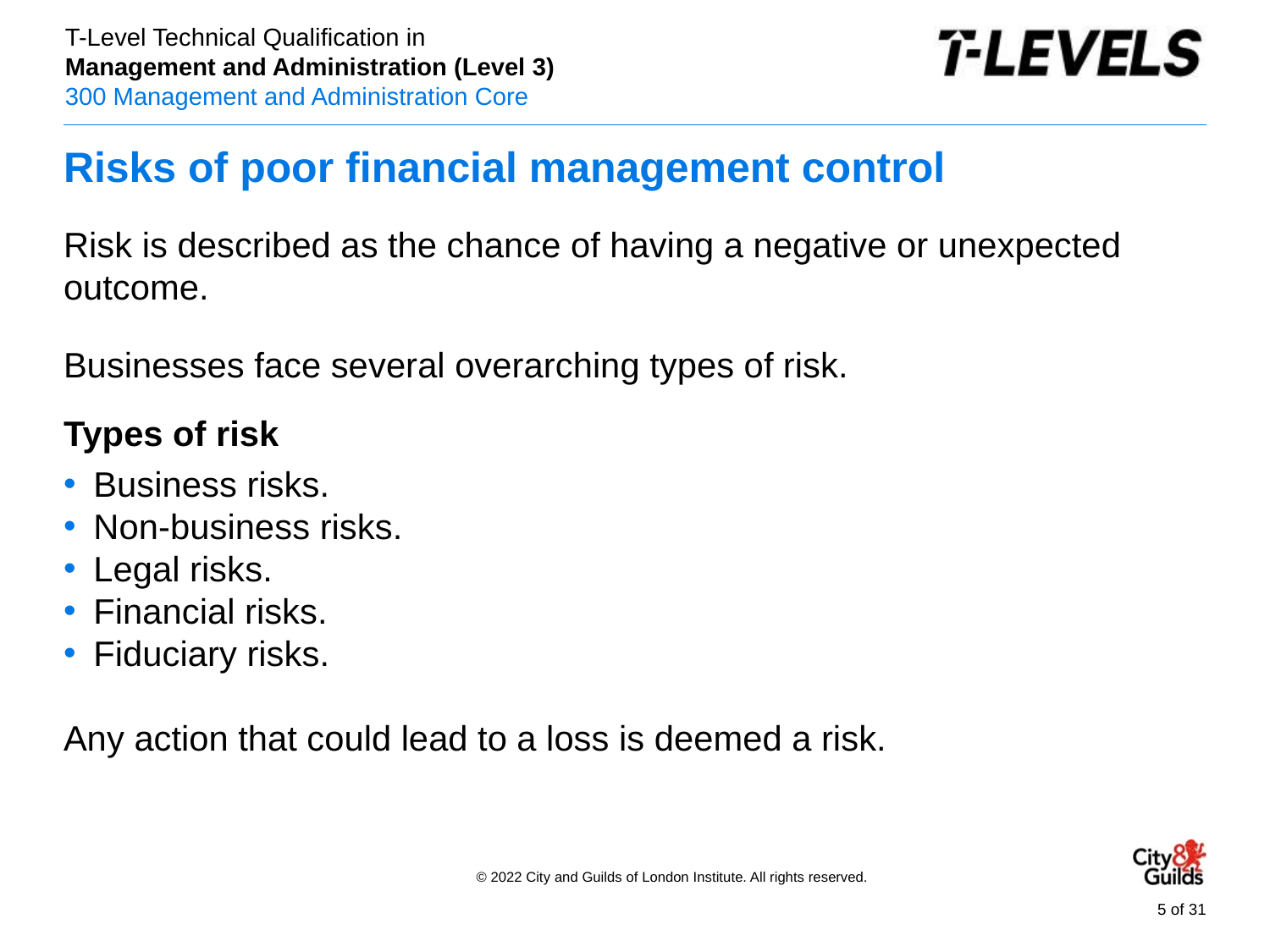

# Risks of poor financial management control
Risk is described as the chance of having a negative or unexpected outcome.
Businesses face several overarching types of risk.
Types of risk
Business risks.
Non-business risks.
Legal risks.
Financial risks.
Fiduciary risks.

Any action that could lead to a loss is deemed a risk.